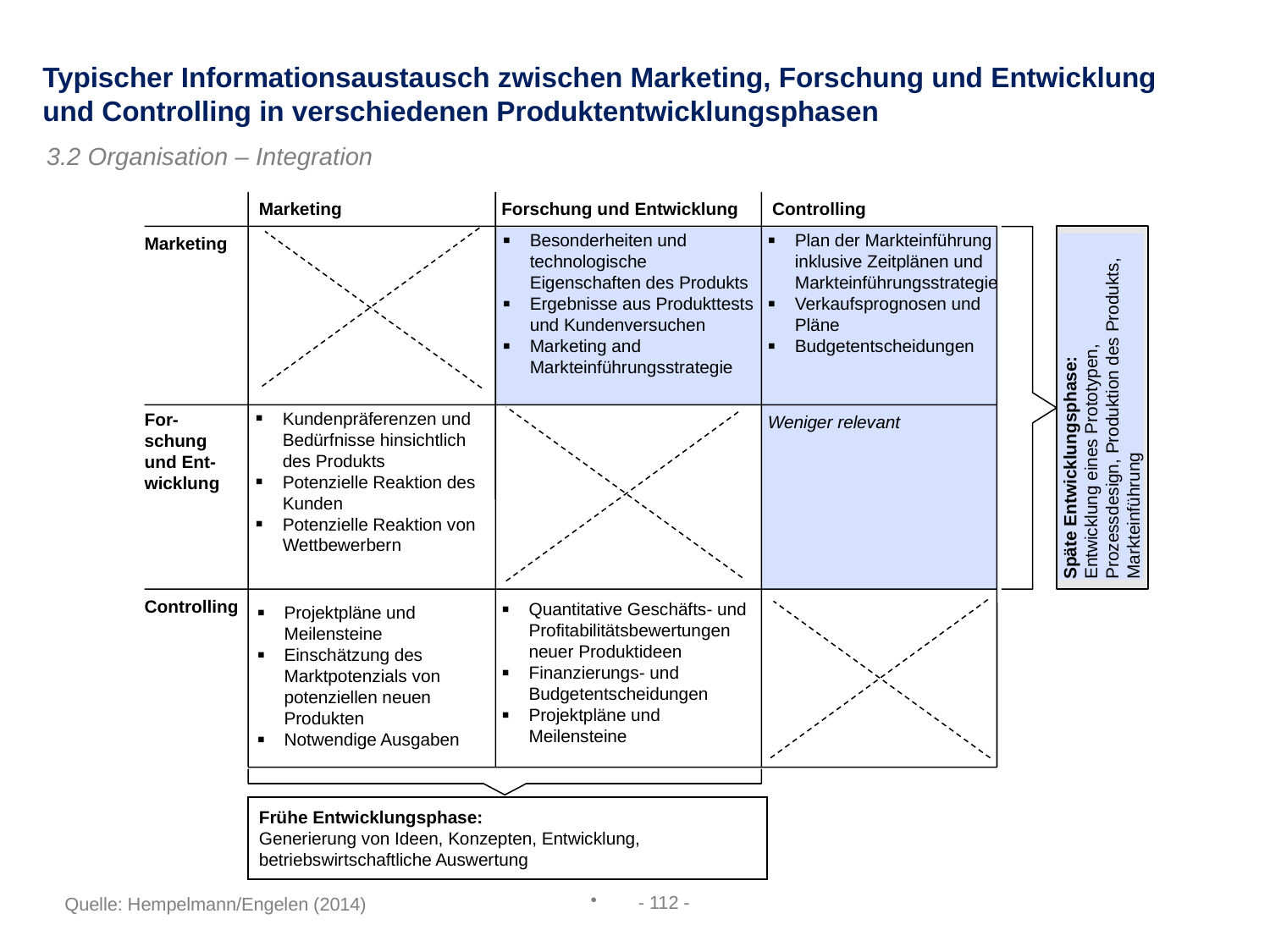

Typischer Informationsaustausch zwischen Marketing, Forschung und Entwicklung und Controlling in verschiedenen Produktentwicklungsphasen
3.2 Organisation – Integration

Marketing
Forschung und Entwicklung
Controlling

Besonderheiten und technologische Eigenschaften des Produkts
Ergebnisse aus Produkttests und Kundenversuchen
Marketing and Markteinführungsstrategie
Plan der Markteinführung inklusive Zeitplänen und Markteinführungsstrategie
Verkaufsprognosen und Pläne
Budgetentscheidungen

Marketing
Späte Entwicklungsphase:
Entwicklung eines Prototypen, Prozessdesign, Produktion des Produkts, Markteinführung

Kundenpräferenzen und Bedürfnisse hinsichtlich des Produkts
Potenzielle Reaktion des Kunden
Potenzielle Reaktion von Wettbewerbern
For-schung und Ent-wicklung

Weniger relevant

Controlling
Quantitative Geschäfts- und Profitabilitätsbewertungen neuer Produktideen
Finanzierungs- und Budgetentscheidungen
Projektpläne und Meilensteine

Projektpläne und Meilensteine
Einschätzung des Marktpotenzials von potenziellen neuen Produkten
Notwendige Ausgaben

Frühe Entwicklungsphase:
Generierung von Ideen, Konzepten, Entwicklung, betriebswirtschaftliche Auswertung
- 112 -
Quelle: Hempelmann/Engelen (2014)